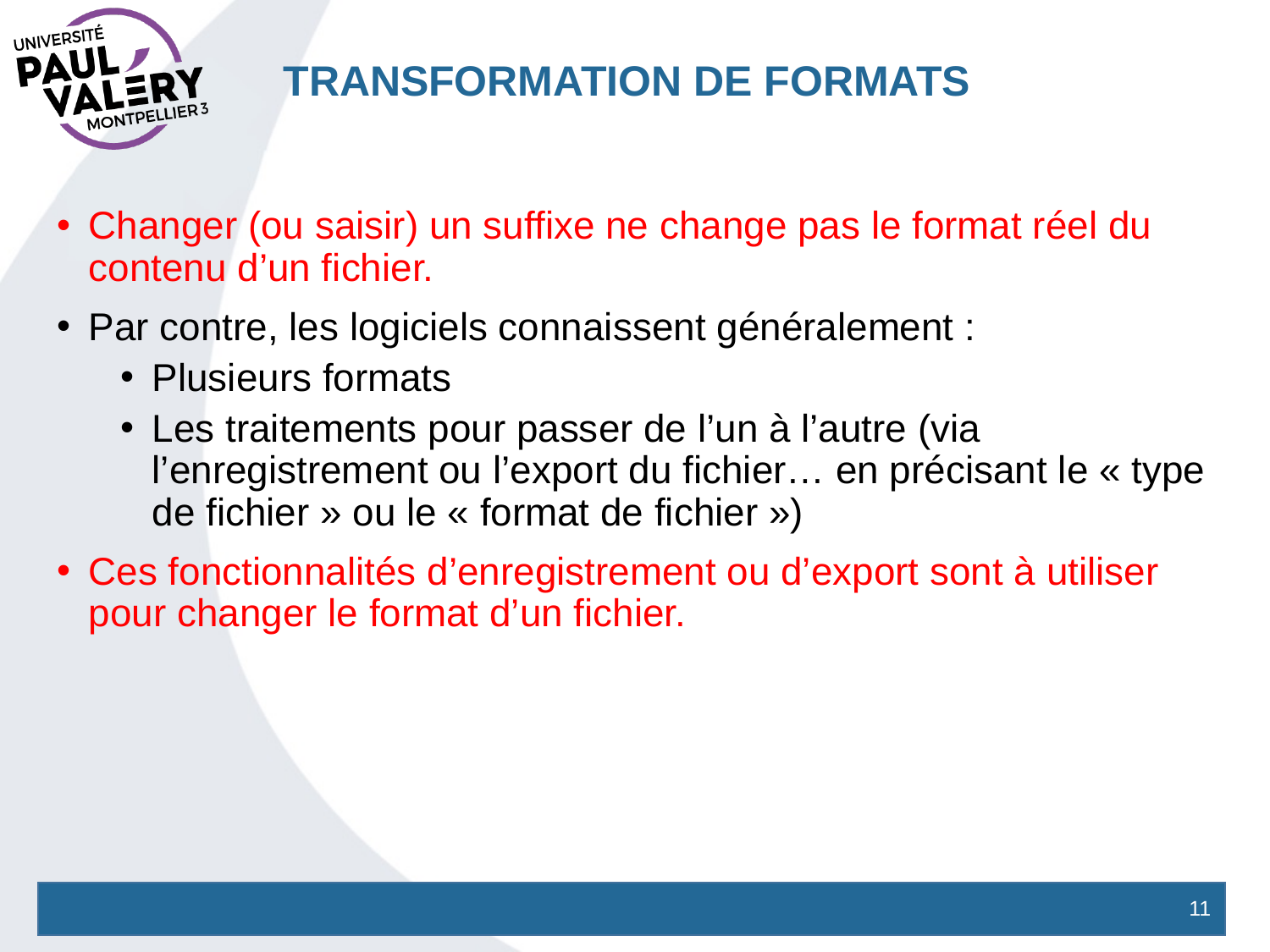

# Transformation de formats
Changer (ou saisir) un suffixe ne change pas le format réel du contenu d’un fichier.
Par contre, les logiciels connaissent généralement :
Plusieurs formats
Les traitements pour passer de l’un à l’autre (via l’enregistrement ou l’export du fichier… en précisant le « type de fichier » ou le « format de fichier »)
Ces fonctionnalités d’enregistrement ou d’export sont à utiliser pour changer le format d’un fichier.
11